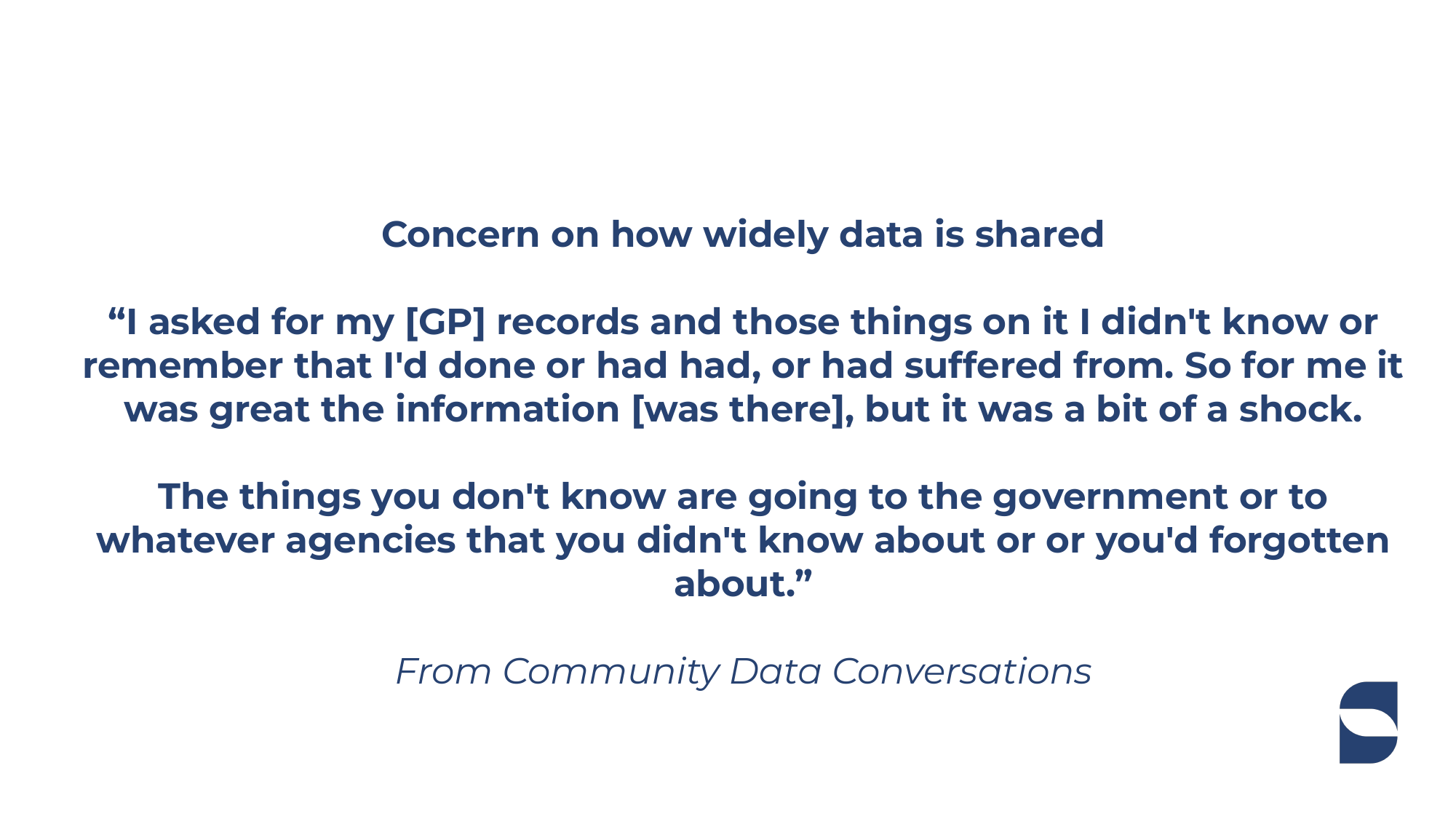

# Concern on how widely data is shared “I asked for my [GP] records and those things on it I didn't know or remember that I'd done or had had, or had suffered from. So for me it was great the information [was there], but it was a bit of a shock. The things you don't know are going to the government or to whatever agencies that you didn't know about or or you'd forgotten about.” From Community Data Conversations